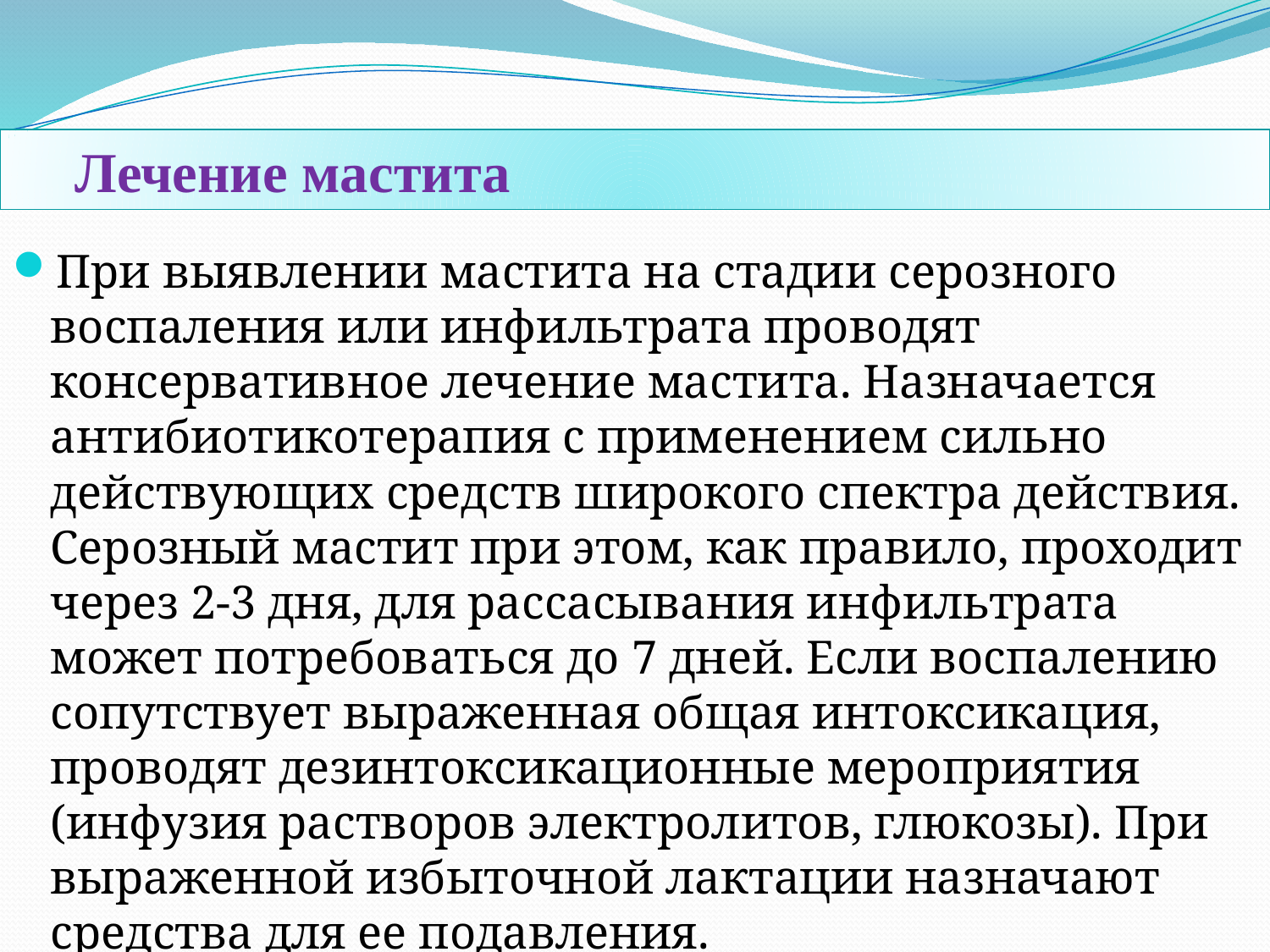

Лечение мастита
При выявлении мастита на стадии серозного воспаления или инфильтрата проводят консервативное лечение мастита. Назначается антибиотикотерапия с применением сильно действующих средств широкого спектра действия. Серозный мастит при этом, как правило, проходит через 2-3 дня, для рассасывания инфильтрата может потребоваться до 7 дней. Если воспалению сопутствует выраженная общая интоксикация, проводят дезинтоксикационные мероприятия (инфузия растворов электролитов, глюкозы). При выраженной избыточной лактации назначают средства для ее подавления.